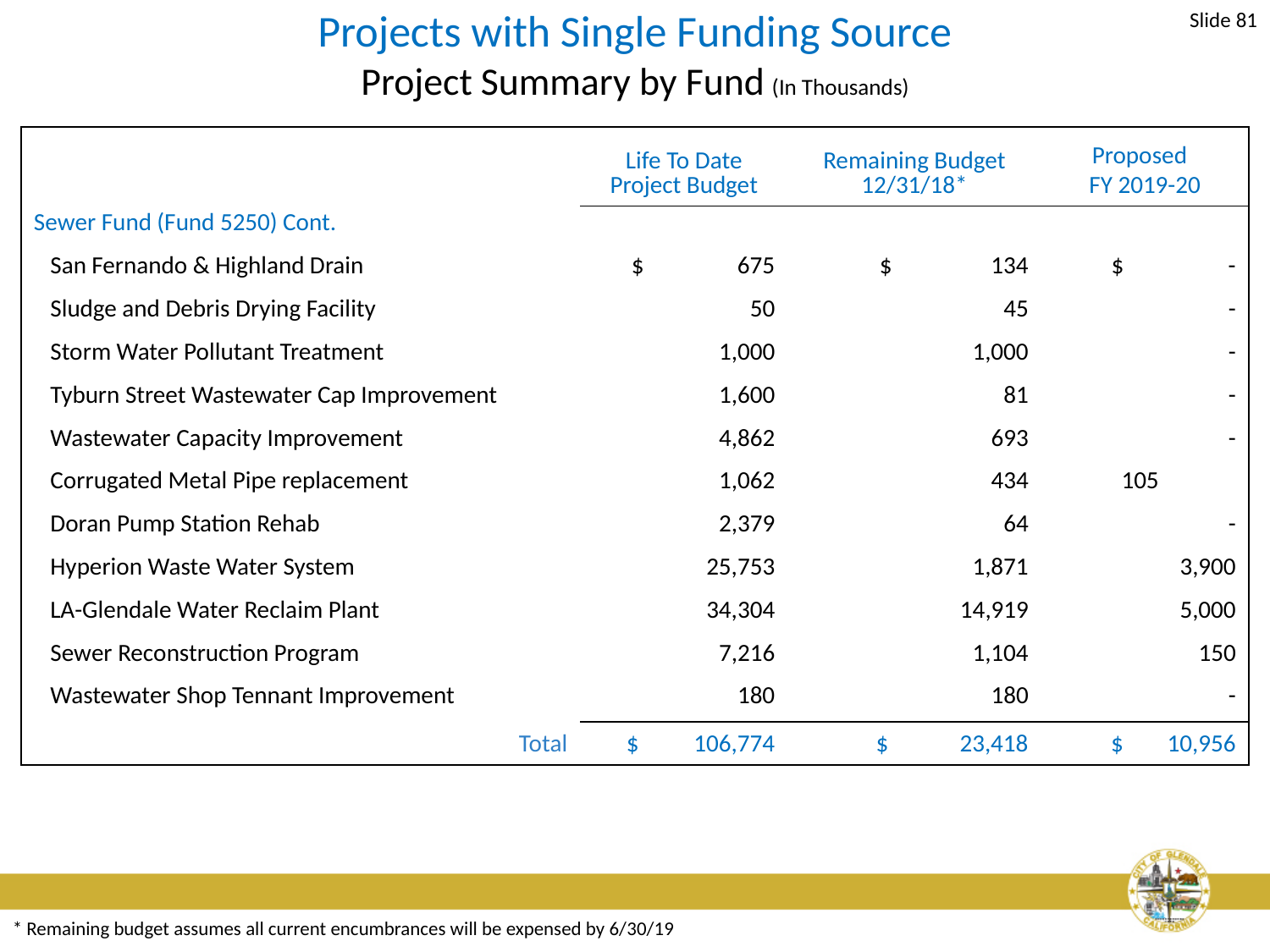

Slide 81
Projects with Single Funding Source
Project Summary by Fund (In Thousands)
|  | Life To Date Project Budget | Remaining Budget 12/31/18\* | Proposed FY 2019-20 |
| --- | --- | --- | --- |
| Sewer Fund (Fund 5250) Cont. |  |  |  |
| San Fernando & Highland Drain | $ 675 | $ 134 | $ - |
| Sludge and Debris Drying Facility | 50 | 45 | - |
| Storm Water Pollutant Treatment | 1,000 | 1,000 | - |
| Tyburn Street Wastewater Cap Improvement | 1,600 | 81 | - |
| Wastewater Capacity Improvement | 4,862 | 693 | - |
| Corrugated Metal Pipe replacement | 1,062 | 434 | 105 |
| Doran Pump Station Rehab | 2,379 | 64 | - |
| Hyperion Waste Water System | 25,753 | 1,871 | 3,900 |
| LA-Glendale Water Reclaim Plant | 34,304 | 14,919 | 5,000 |
| Sewer Reconstruction Program | 7,216 | 1,104 | 150 |
| Wastewater Shop Tennant Improvement | 180 | 180 | - |
| Total | $ 106,774 | $ 23,418 | $ 10,956 |
* Remaining budget assumes all current encumbrances will be expensed by 6/30/19